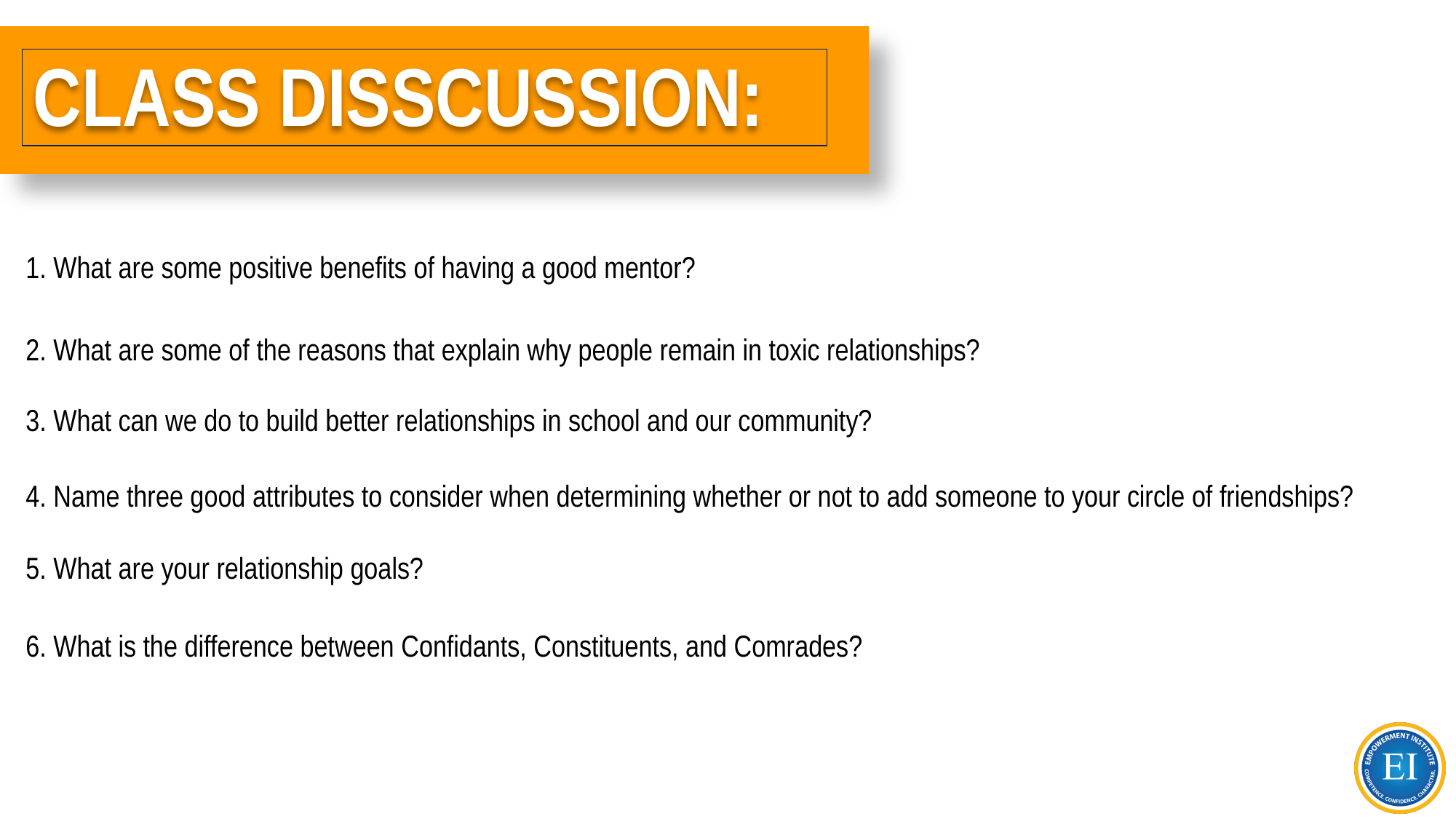

# CLASS DISSCUSSION:

1. What are some positive benefits of having a good mentor?
2. What are some of the reasons that explain why people remain in toxic relationships?
3. What can we do to build better relationships in school and our community?
4. Name three good attributes to consider when determining whether or not to add someone to your circle of friendships?
5. What are your relationship goals?
6. What is the difference between Confidants, Constituents, and Comrades?